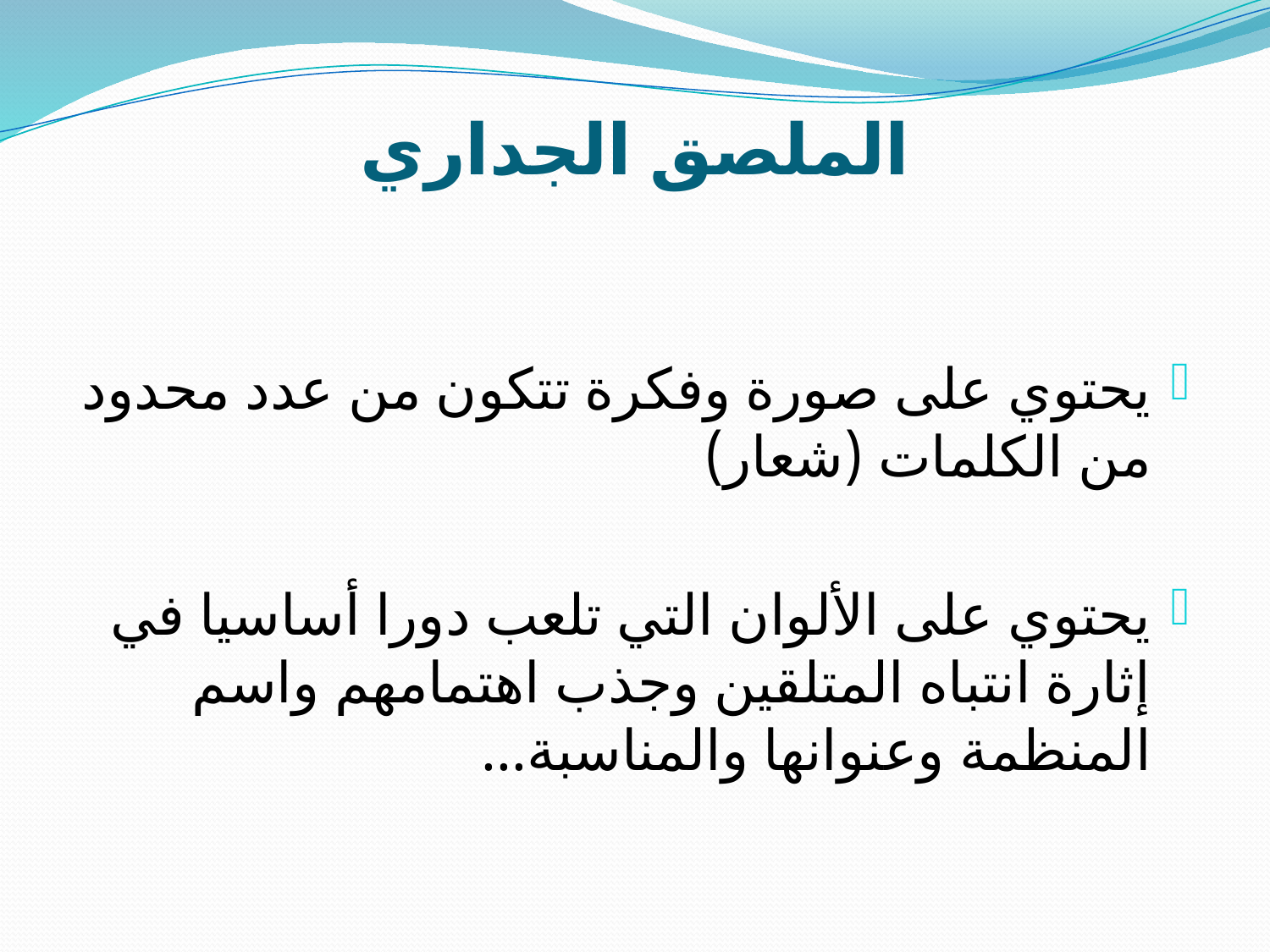

# الملصق الجداري

يحتوي على صورة وفكرة تتكون من عدد محدود من الكلمات (شعار)

يحتوي على الألوان التي تلعب دورا أساسيا في إثارة انتباه المتلقين وجذب اهتمامهم واسم المنظمة وعنوانها والمناسبة...